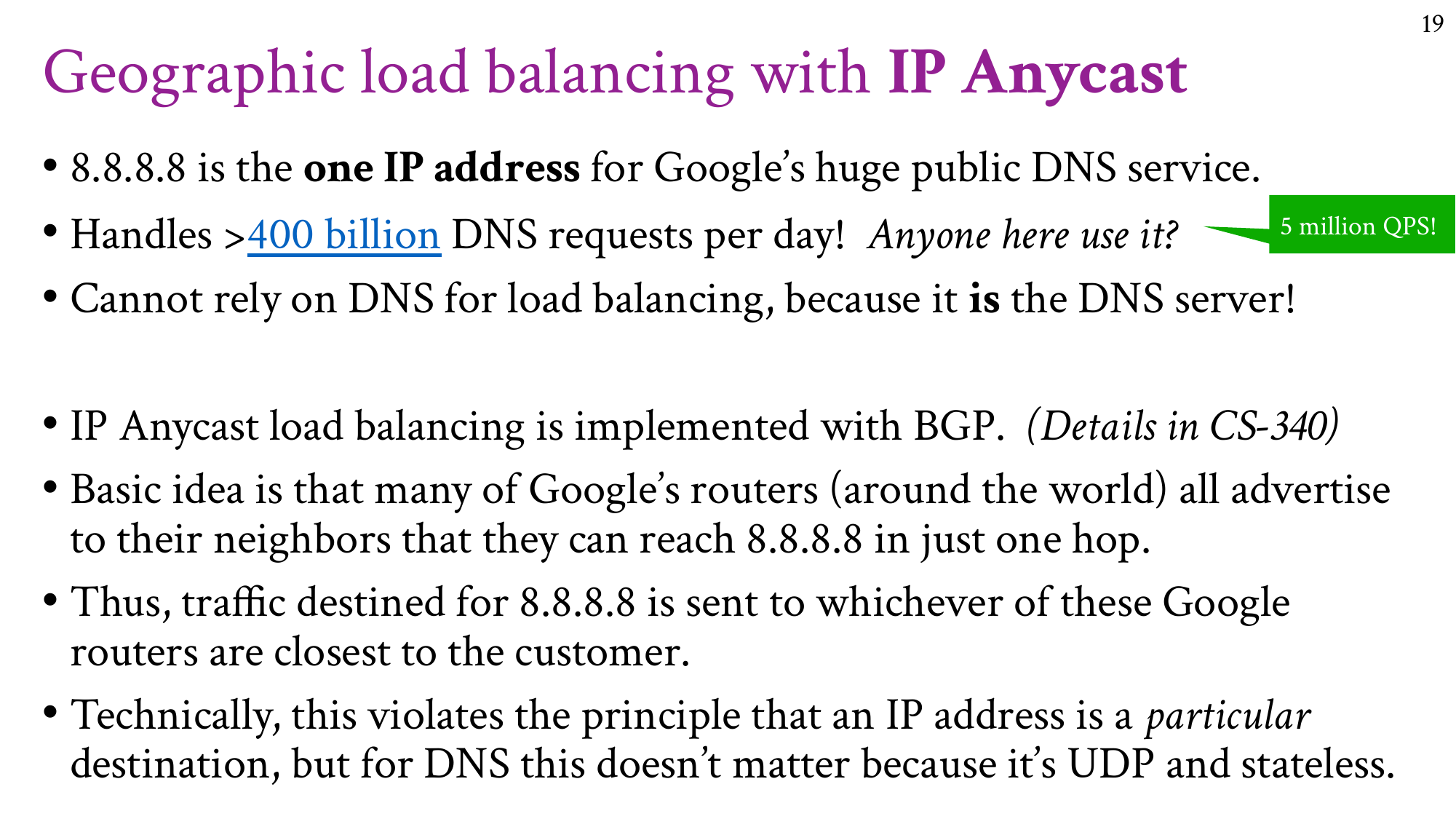

19
# Geographic load balancing with IP Anycast
8.8.8.8 is the one IP address for Google’s huge public DNS service.
Handles >400 billion DNS requests per day!  Anyone here use it?
Cannot rely on DNS for load balancing, because it is the DNS server!

IP Anycast load balancing is implemented with BGP.  (Details in CS-340)
Basic idea is that many of Google’s routers (around the world) all advertise to their neighbors that they can reach 8.8.8.8 in just one hop.
Thus, traffic destined for 8.8.8.8 is sent to whichever of these Google routers are closest to the customer.
Technically, this violates the principle that an IP address is a particular destination, but for DNS this doesn’t matter because it’s UDP and stateless.
5 million QPS!